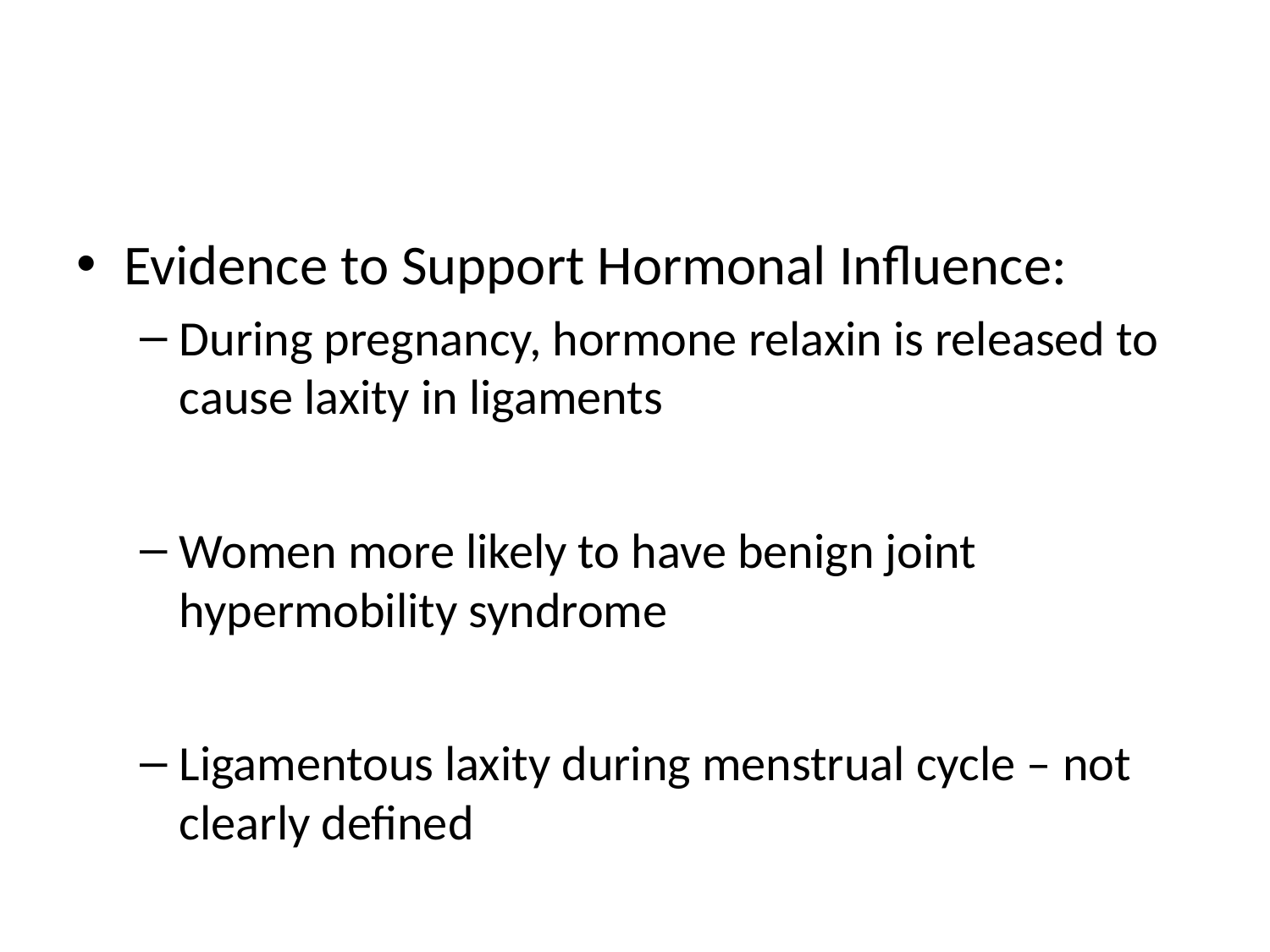

#
Evidence to Support Hormonal Influence:
During pregnancy, hormone relaxin is released to cause laxity in ligaments

Women more likely to have benign joint hypermobility syndrome

Ligamentous laxity during menstrual cycle – not clearly defined